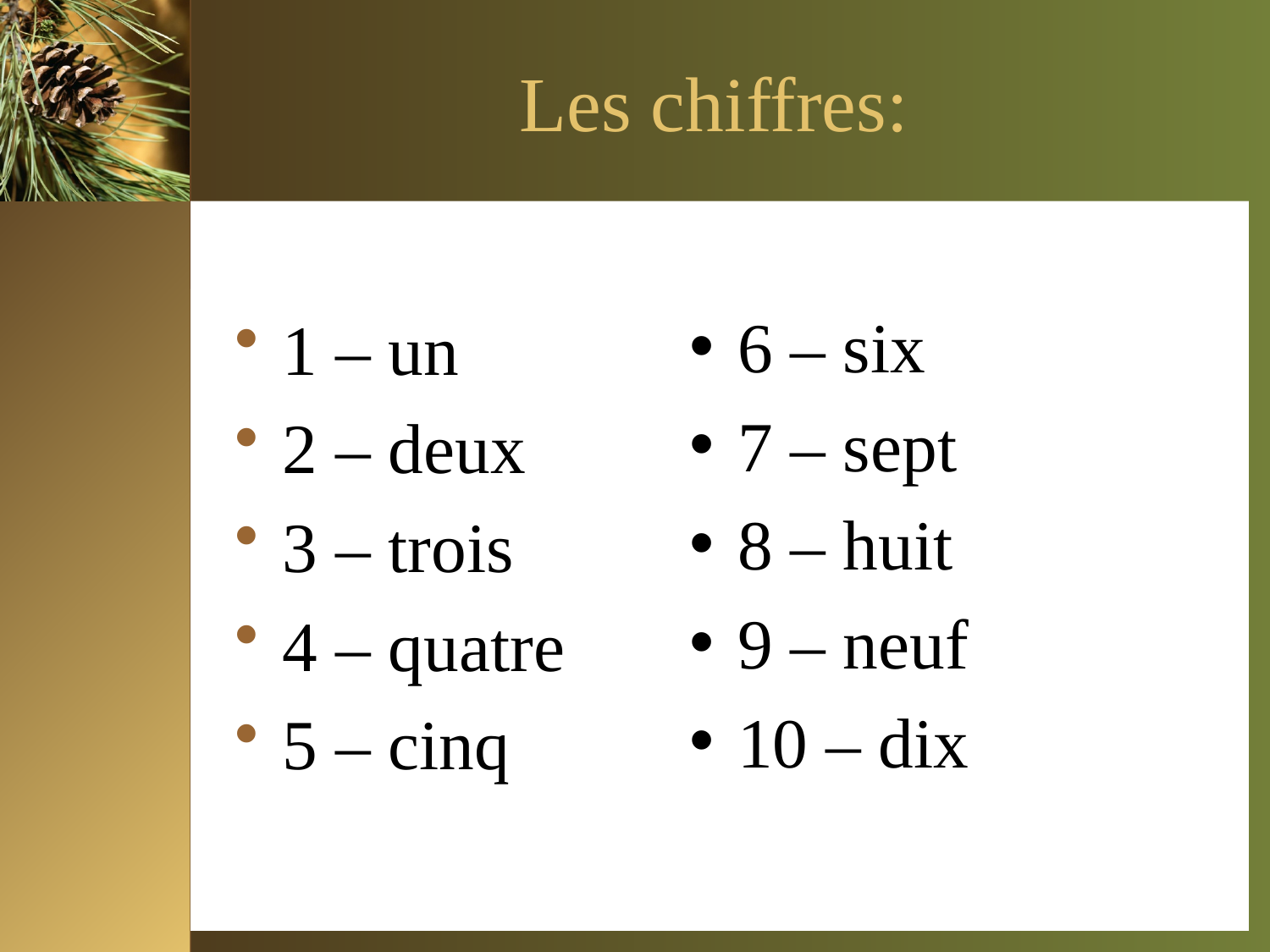

# Les chiffres:
6 – six
7 – sept
8 – huit
9 – neuf
10 – dix
1 – un
2 – deux
3 – trois
4 – quatre
5 – cinq